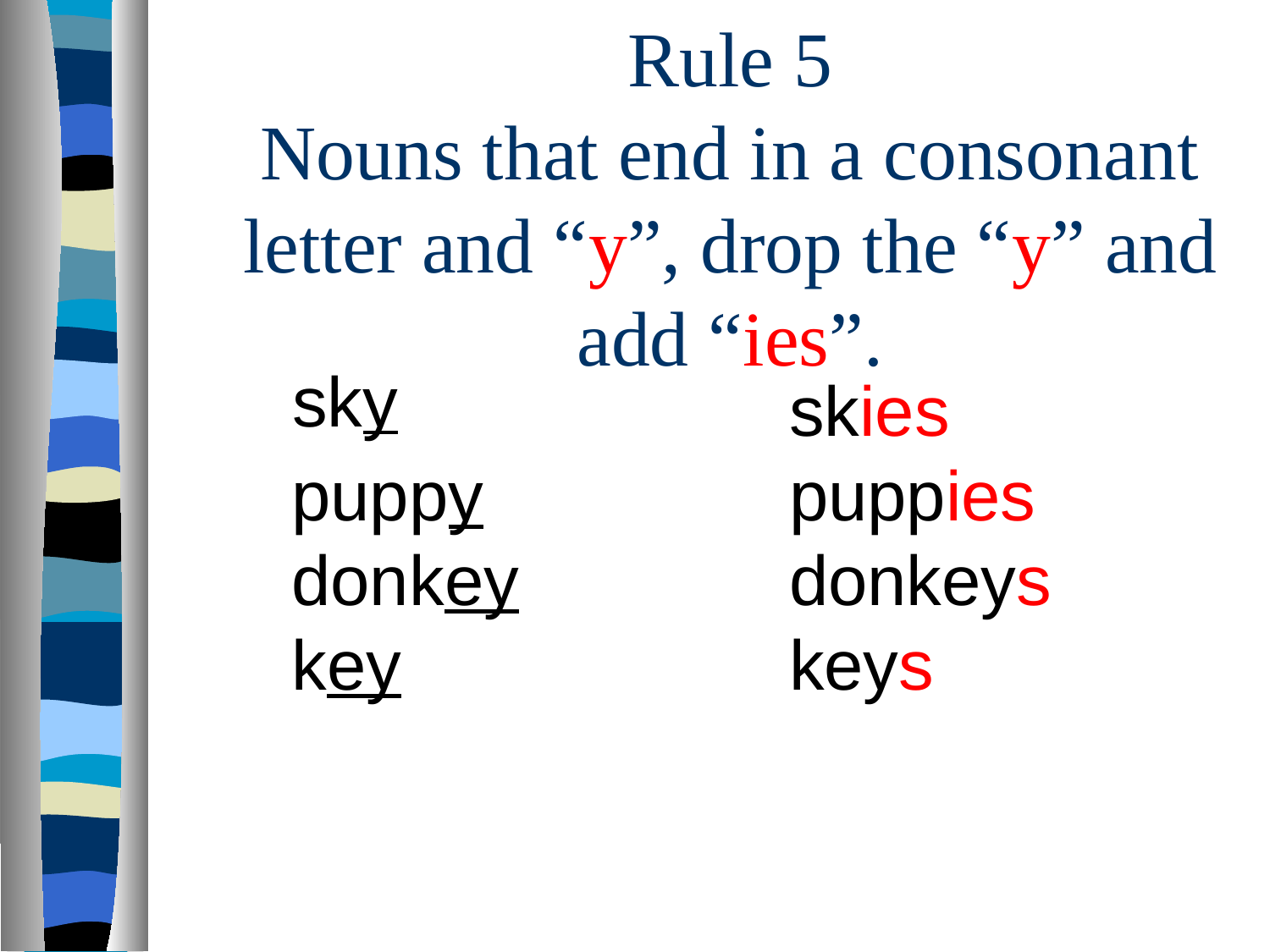

# Rule 5 Nouns that end in a consonant letter and “y”, drop the “y” and add “ies”.
sky
skies
puppy
puppies
donkey
donkeys
key
keys